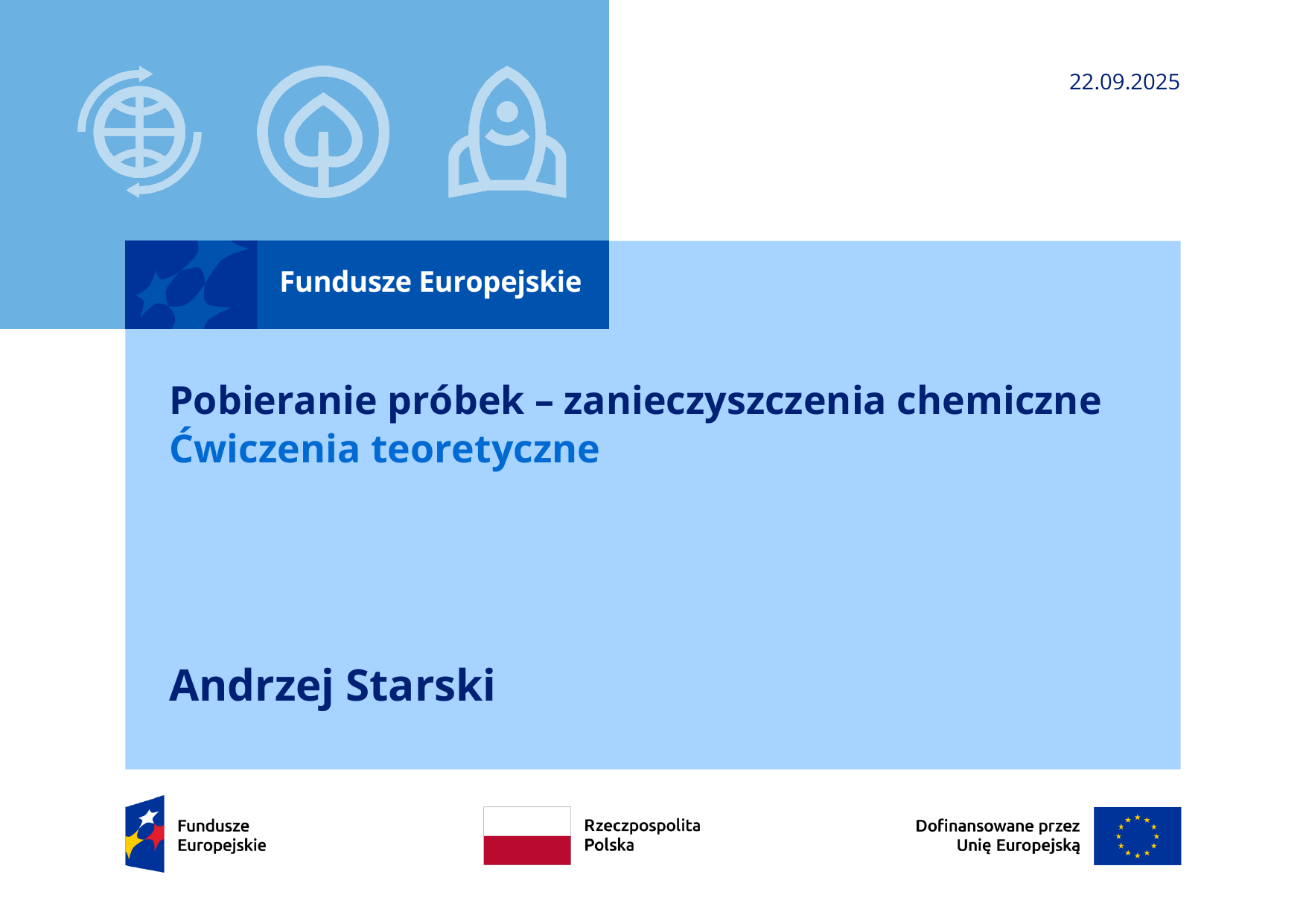

22.09.2025
# Pobieranie próbek – zanieczyszczenia chemiczne Ćwiczenia teoretyczne
Andrzej Starski